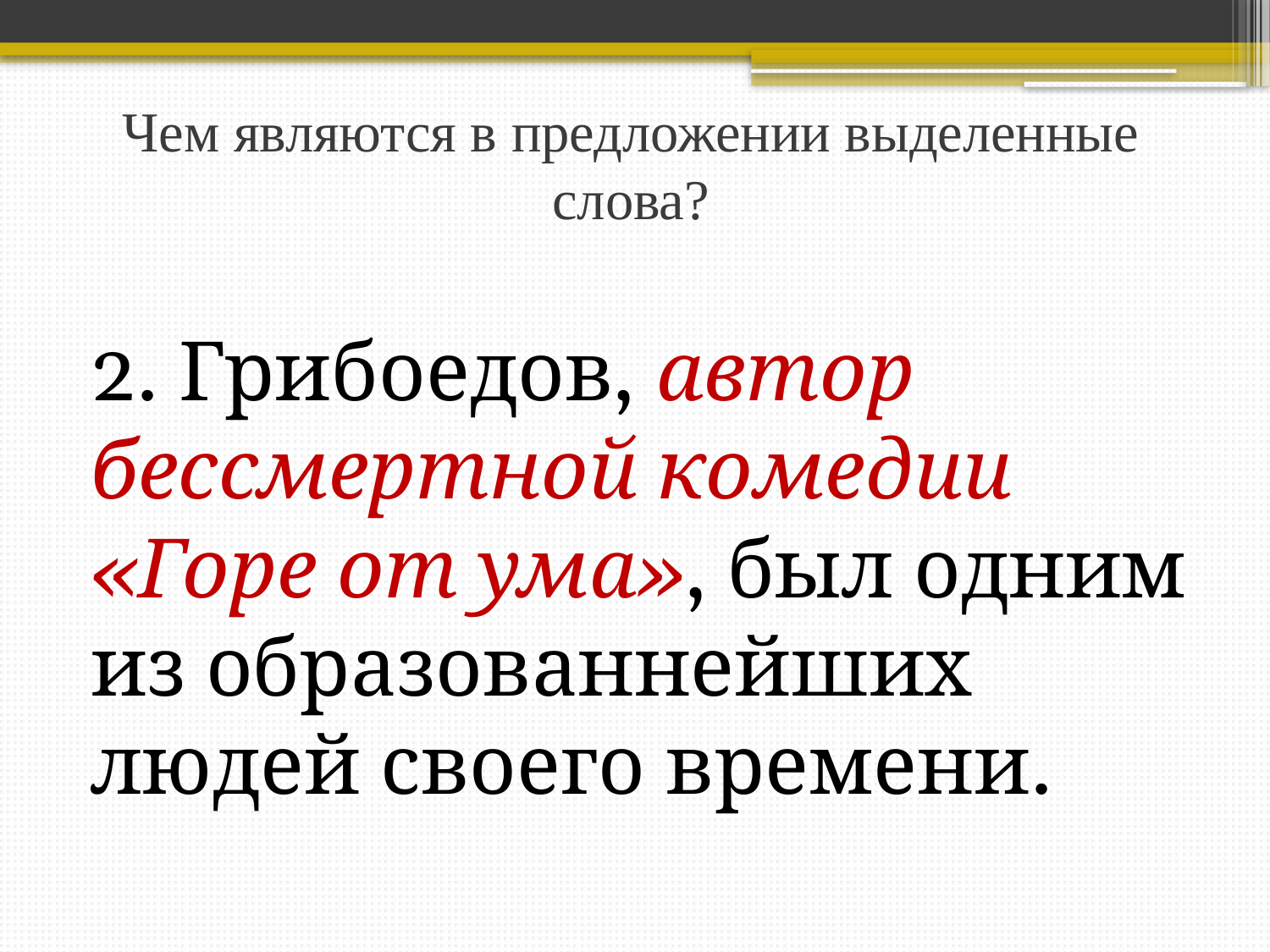

# Чем являются в предложении выделенные слова?
2. Грибоедов, автор бессмертной комедии «Горе от ума», был одним из образованнейших людей своего времени.